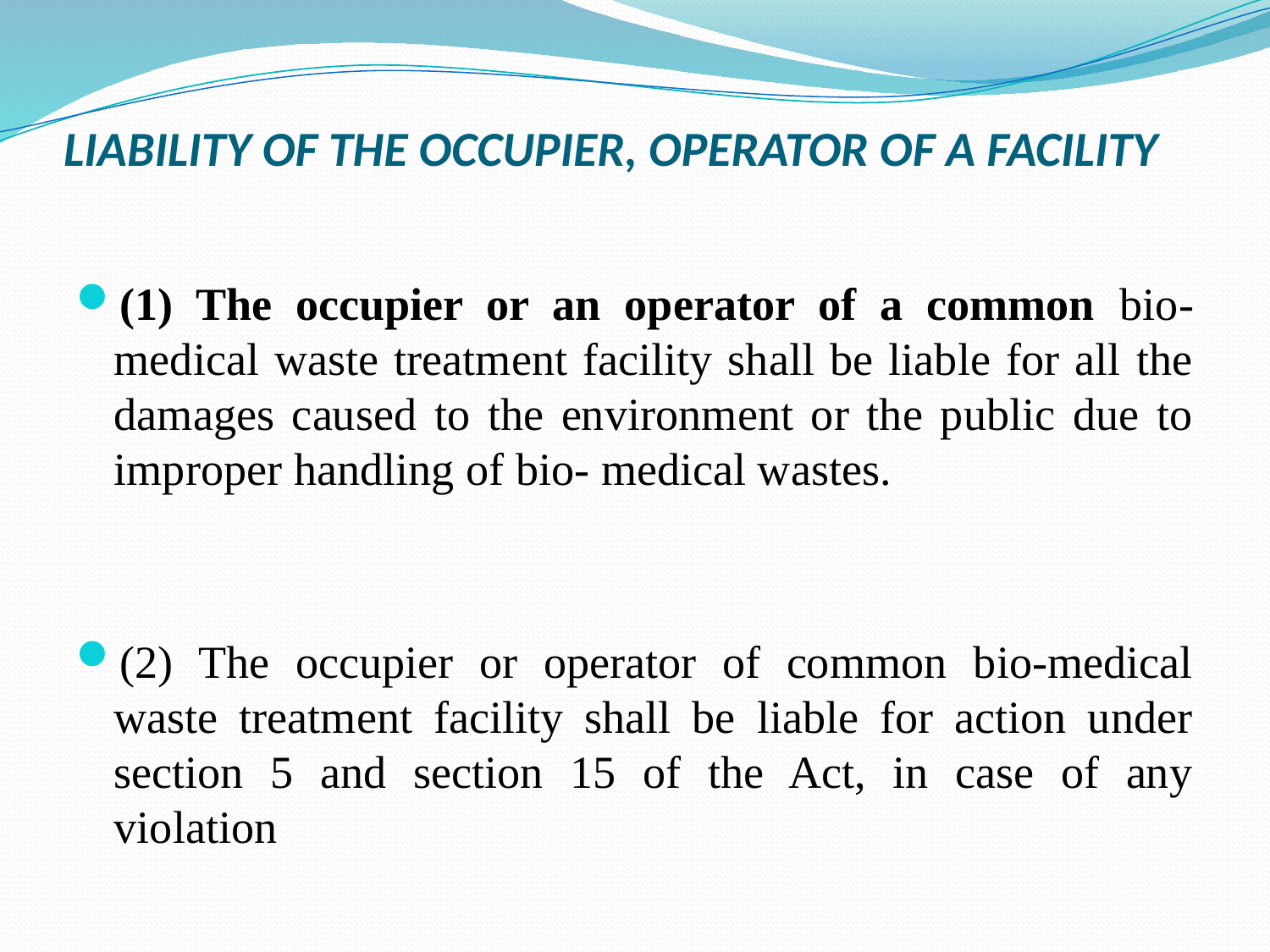

# LIABILITY OF THE OCCUPIER, OPERATOR OF A FACILITY
(1) The occupier or an operator of a common bio-medical waste treatment facility shall be liable for all the damages caused to the environment or the public due to improper handling of bio- medical wastes.

(2) The occupier or operator of common bio-medical waste treatment facility shall be liable for action under section 5 and section 15 of the Act, in case of any violation